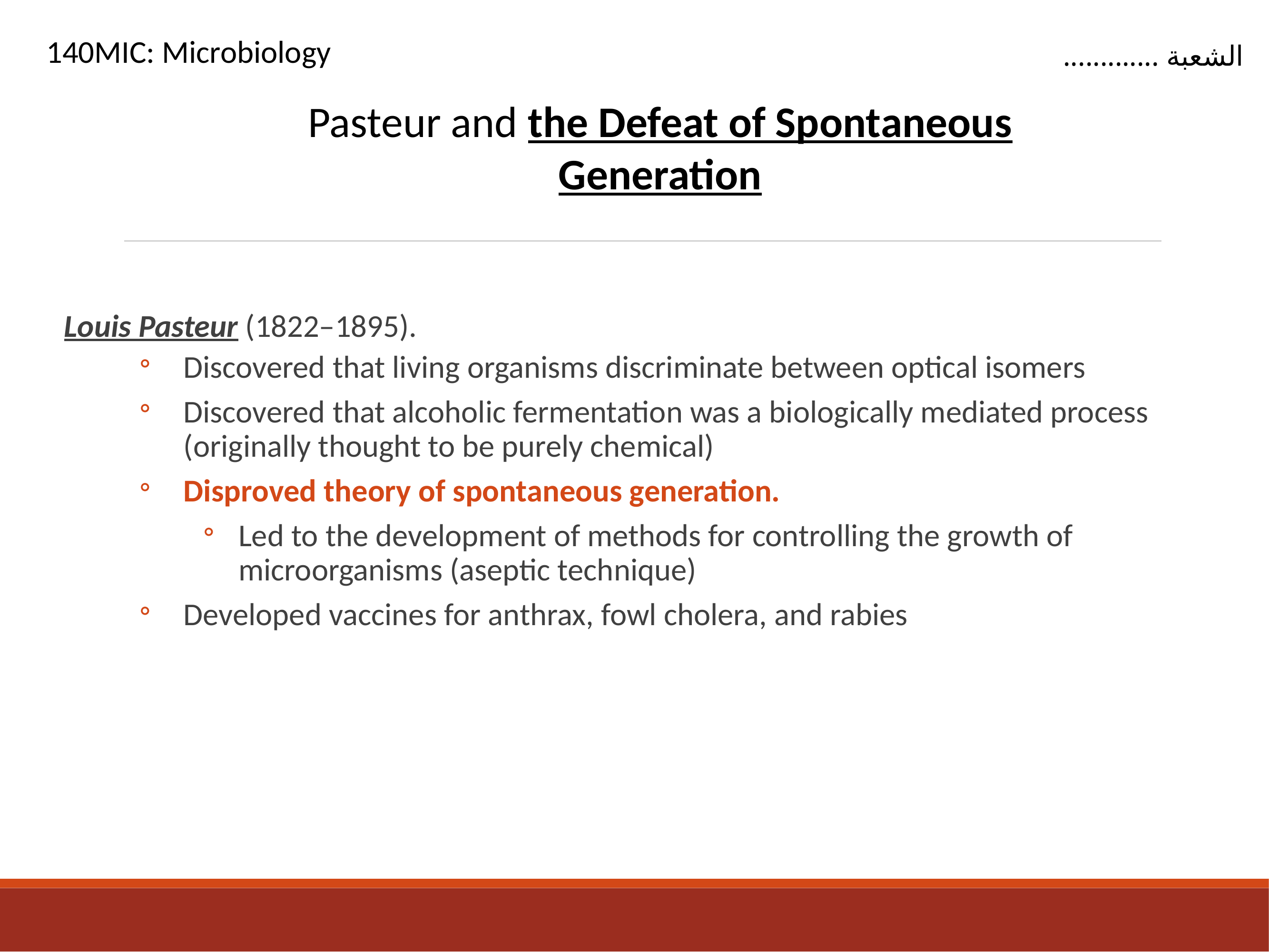

140MIC: Microbiology
الشعبة .............
Pasteur and the Defeat of Spontaneous Generation

Louis Pasteur (1822–1895).
Discovered that living organisms discriminate between optical isomers
Discovered that alcoholic fermentation was a biologically mediated process (originally thought to be purely chemical)
Disproved theory of spontaneous generation.
Led to the development of methods for controlling the growth of microorganisms (aseptic technique)
Developed vaccines for anthrax, fowl cholera, and rabies